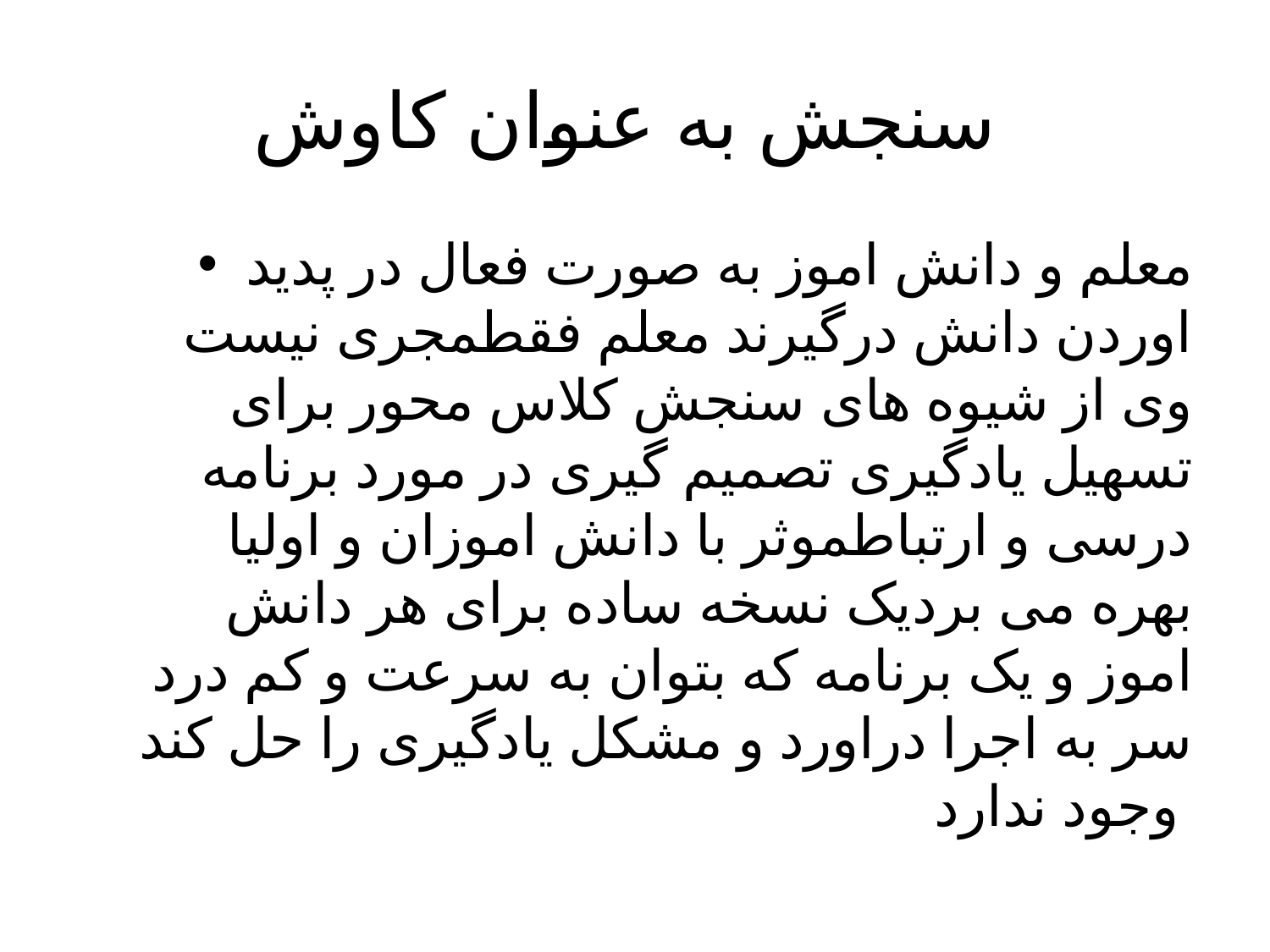

# سنجش به عنوان کاوش
معلم و دانش اموز به صورت فعال در پدید اوردن دانش درگیرند معلم فقطمجری نیست وی از شیوه های سنجش کلاس محور برای تسهیل یادگیری تصمیم گیری در مورد برنامه درسی و ارتباطموثر با دانش اموزان و اولیا بهره می بردیک نسخه ساده برای هر دانش اموز و یک برنامه که بتوان به سرعت و کم درد سر به اجرا دراورد و مشکل یادگیری را حل کند وجود ندارد